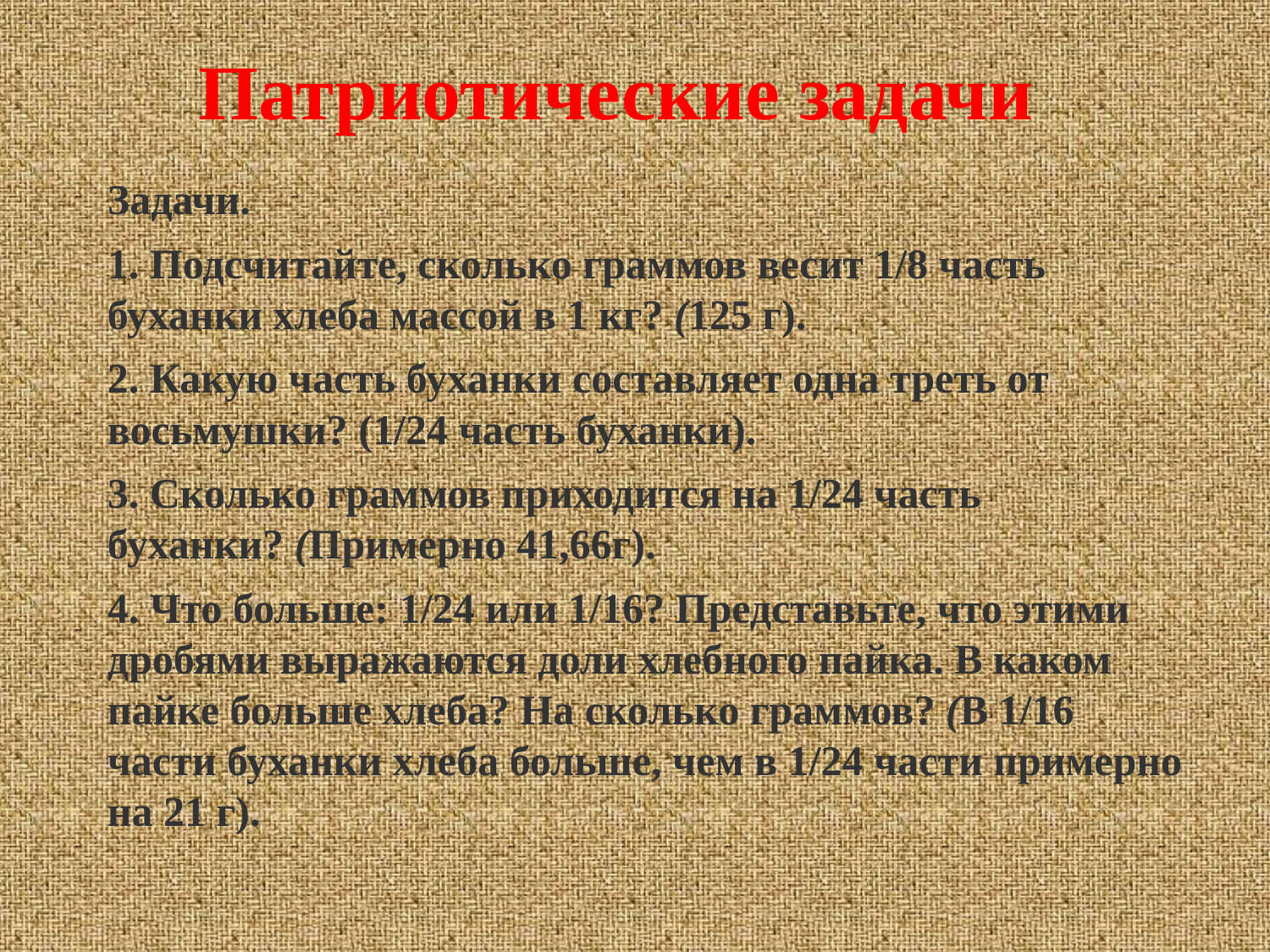

# Патриотические задачи
Задачи.
1. Подсчитайте, сколько граммов весит 1/8 часть буханки хлеба массой в 1 кг? (125 г).
2. Какую часть буханки составляет одна треть от восьмушки? (1/24 часть буханки).
3. Сколько граммов приходится на 1/24 часть буханки? (Примерно 41,66г).
4. Что больше: 1/24 или 1/16? Представьте, что этими дробями выражаются доли хлебного пайка. В каком пайке больше хлеба? На сколько граммов? (В 1/16 части буханки хлеба больше, чем в 1/24 части примерно на 21 г).